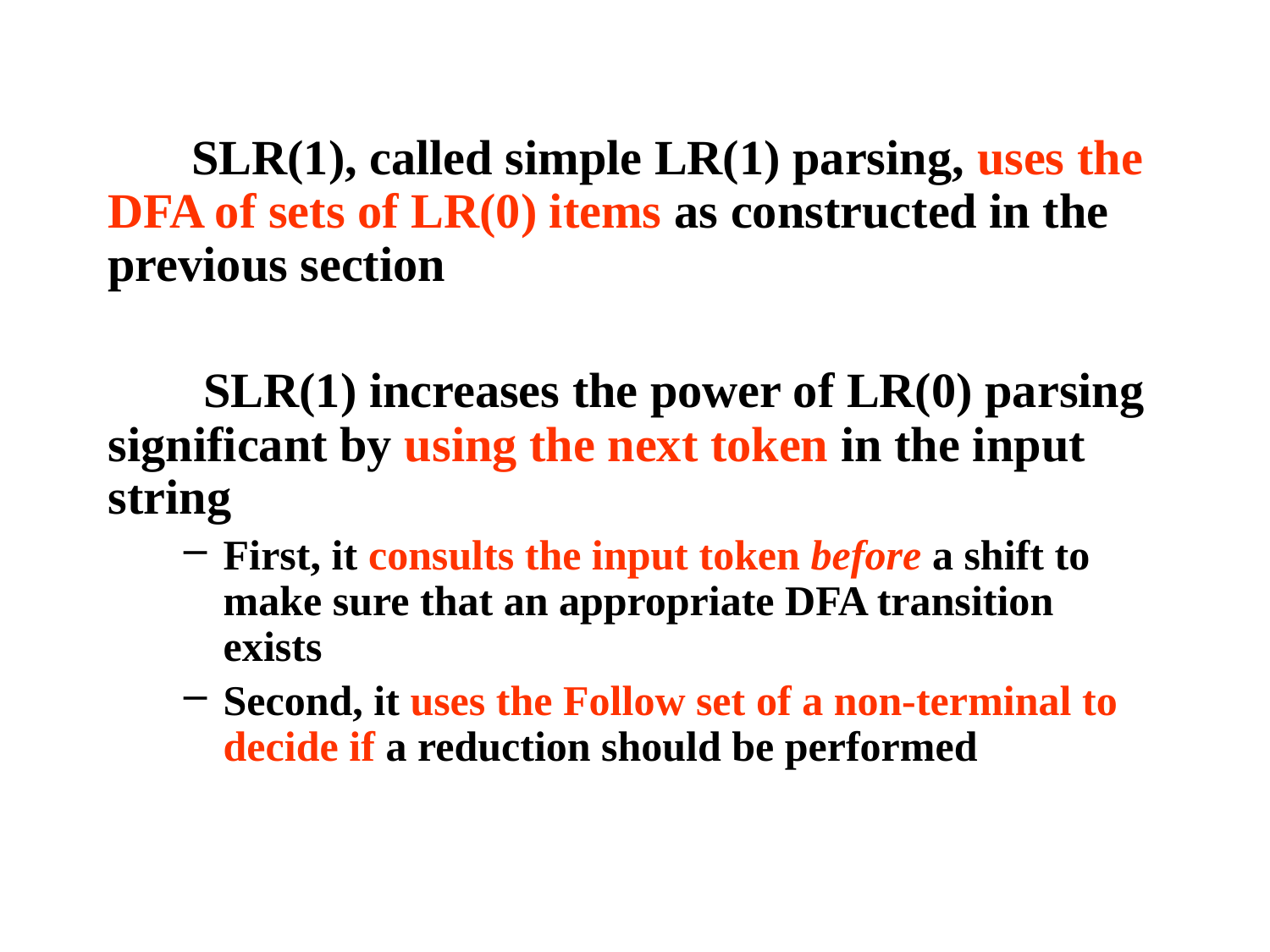

SLR(1), called simple LR(1) parsing, uses the DFA of sets of LR(0) items as constructed in the previous section

  　SLR(1) increases the power of LR(0) parsing significant by using the next token in the input string
First, it consults the input token before a shift to make sure that an appropriate DFA transition exists
Second, it uses the Follow set of a non-terminal to decide if a reduction should be performed